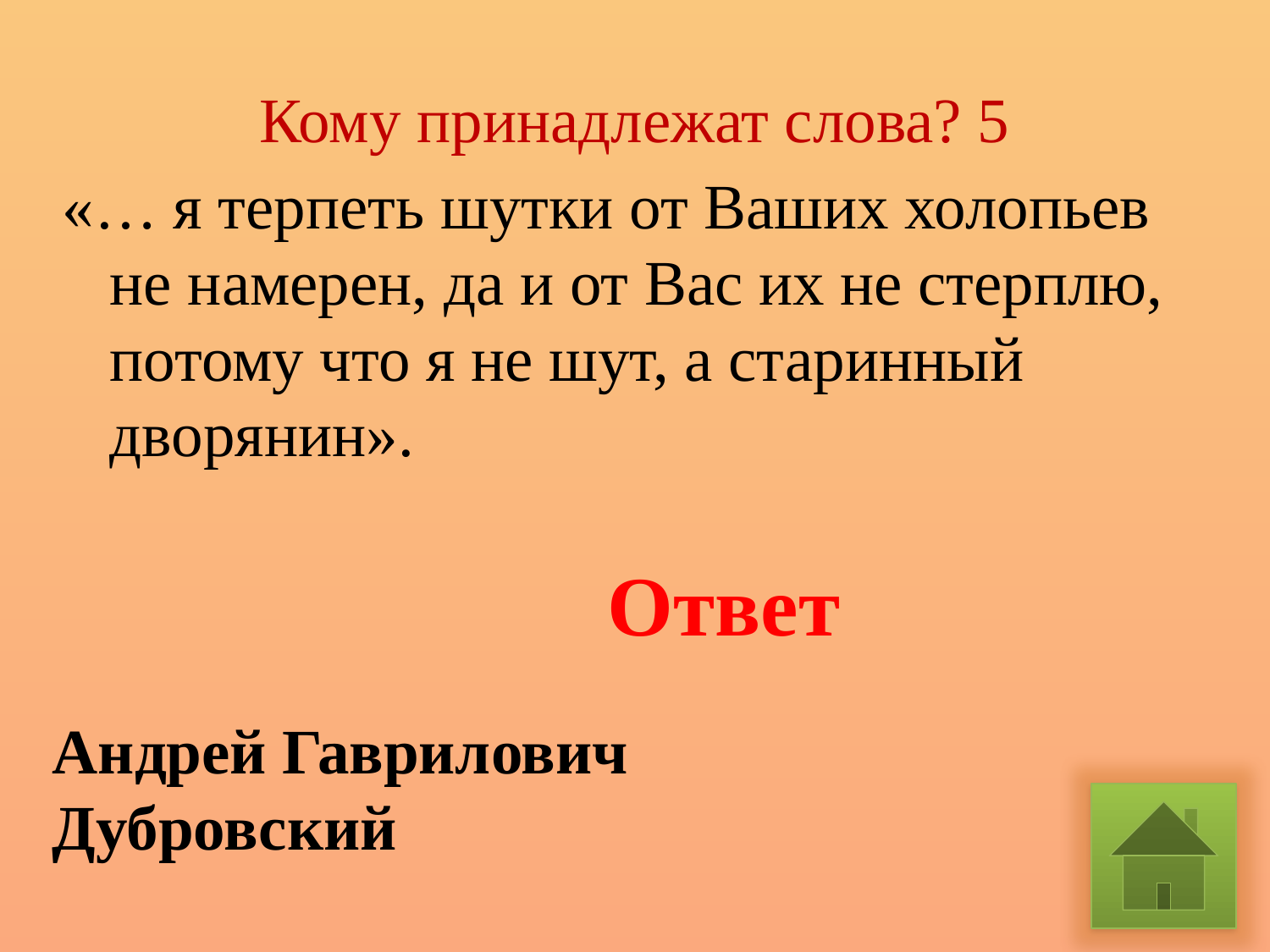

# Кому принадлежат слова? 5
«… я терпеть шутки от Ваших холопьев не намерен, да и от Вас их не стерплю, потому что я не шут, а старинный дворянин».

Ответ
Андрей Гаврилович Дубровский